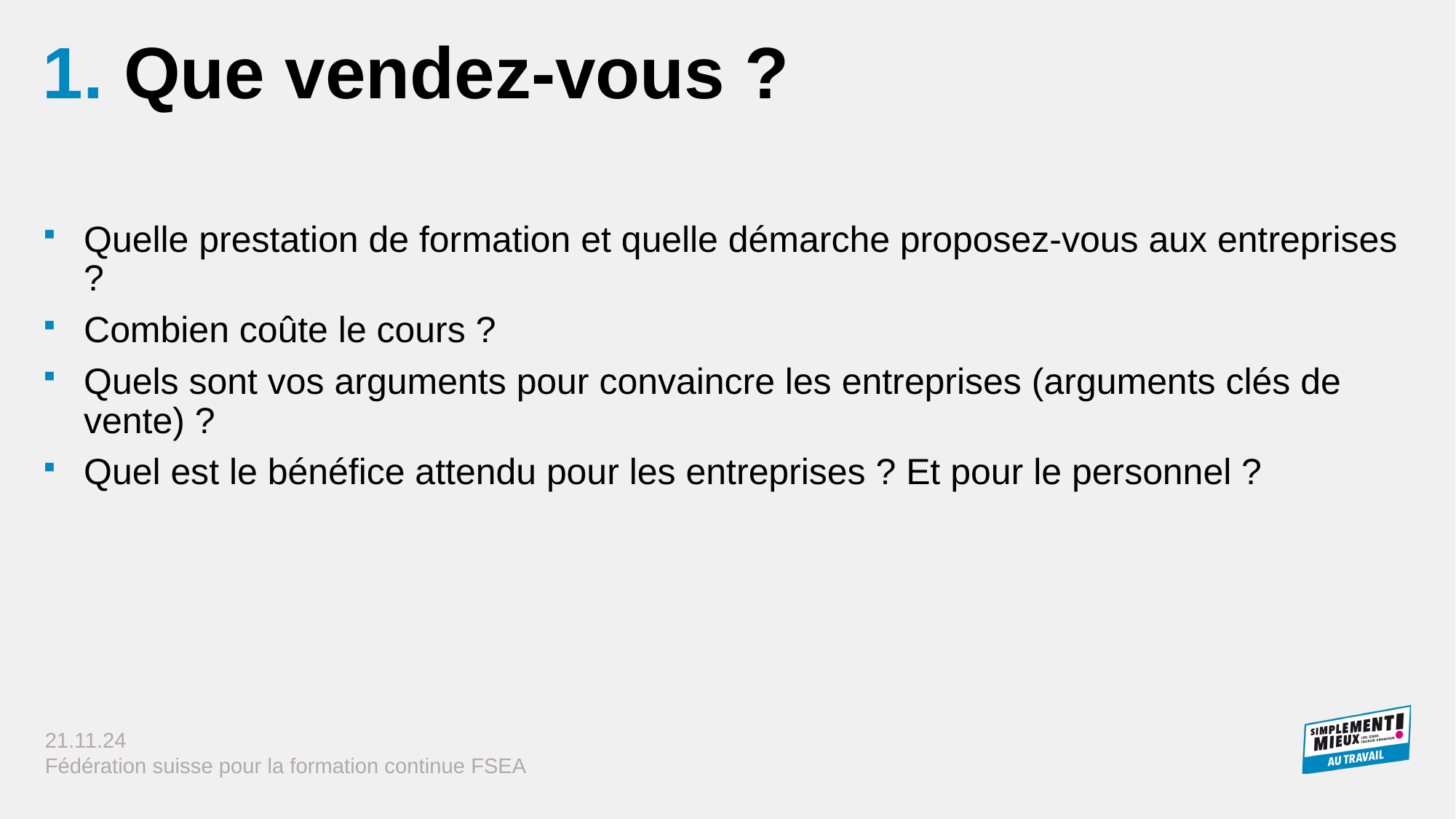

1. Que vendez-vous ?
Quelle prestation de formation et quelle démarche proposez-vous aux entreprises ?
Combien coûte le cours ?
Quels sont vos arguments pour convaincre les entreprises (arguments clés de vente) ?
Quel est le bénéfice attendu pour les entreprises ? Et pour le personnel ?